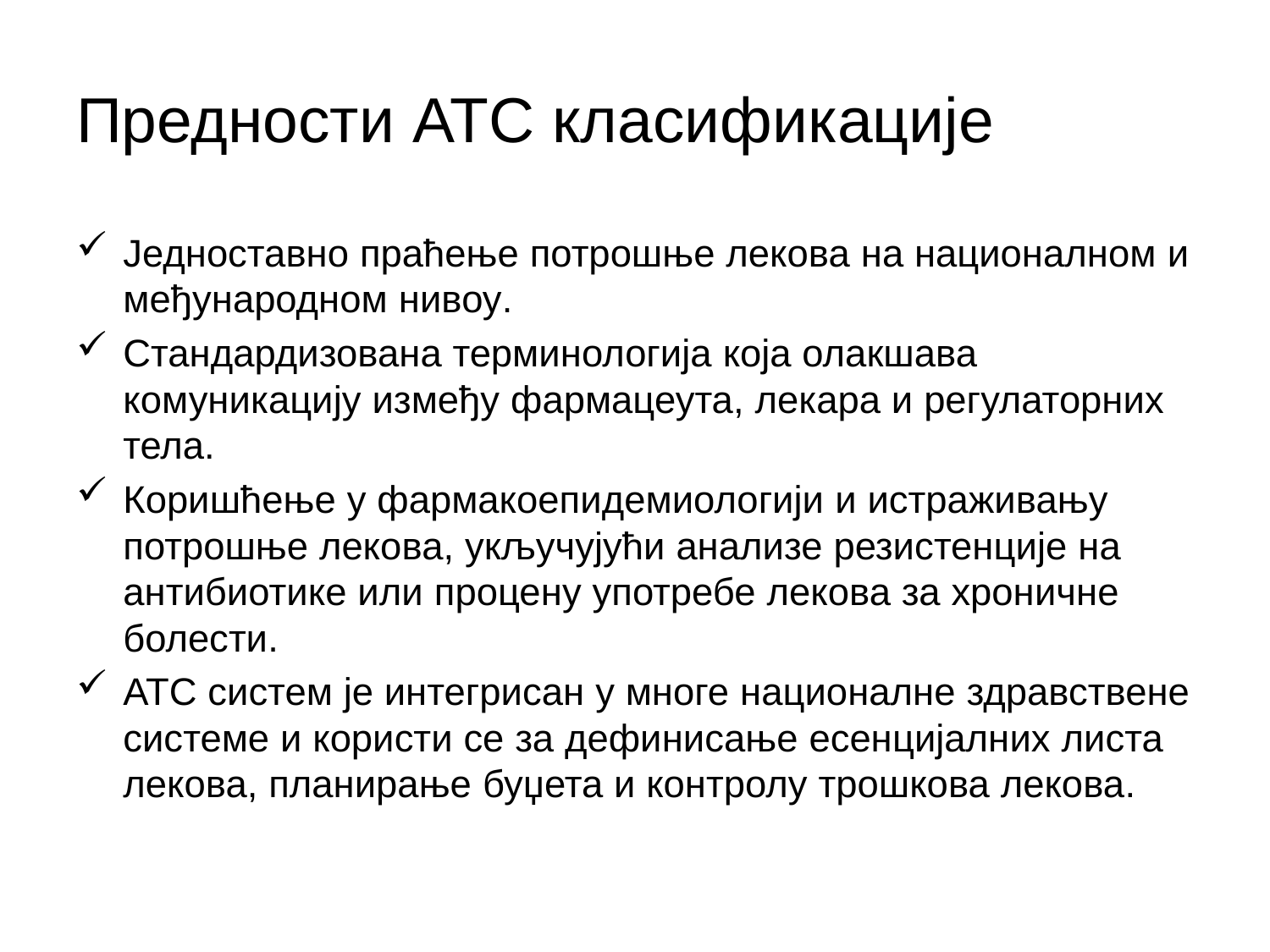

# Предности АТC класификације
Једноставно праћење потрошње лекова на националном и међународном нивоу.
Стандардизована терминологија која олакшава комуникацију између фармацеута, лекара и регулаторних тела.
Коришћење у фармакоепидемиологији и истраживању потрошње лекова, укључујући анализе резистенције на антибиотике или процену употребе лекова за хроничне болести.
АТС систем је интегрисан у многе националне здравствене системе и користи се за дефинисање есенцијалних листа лекова, планирање буџета и контролу трошкова лекова.